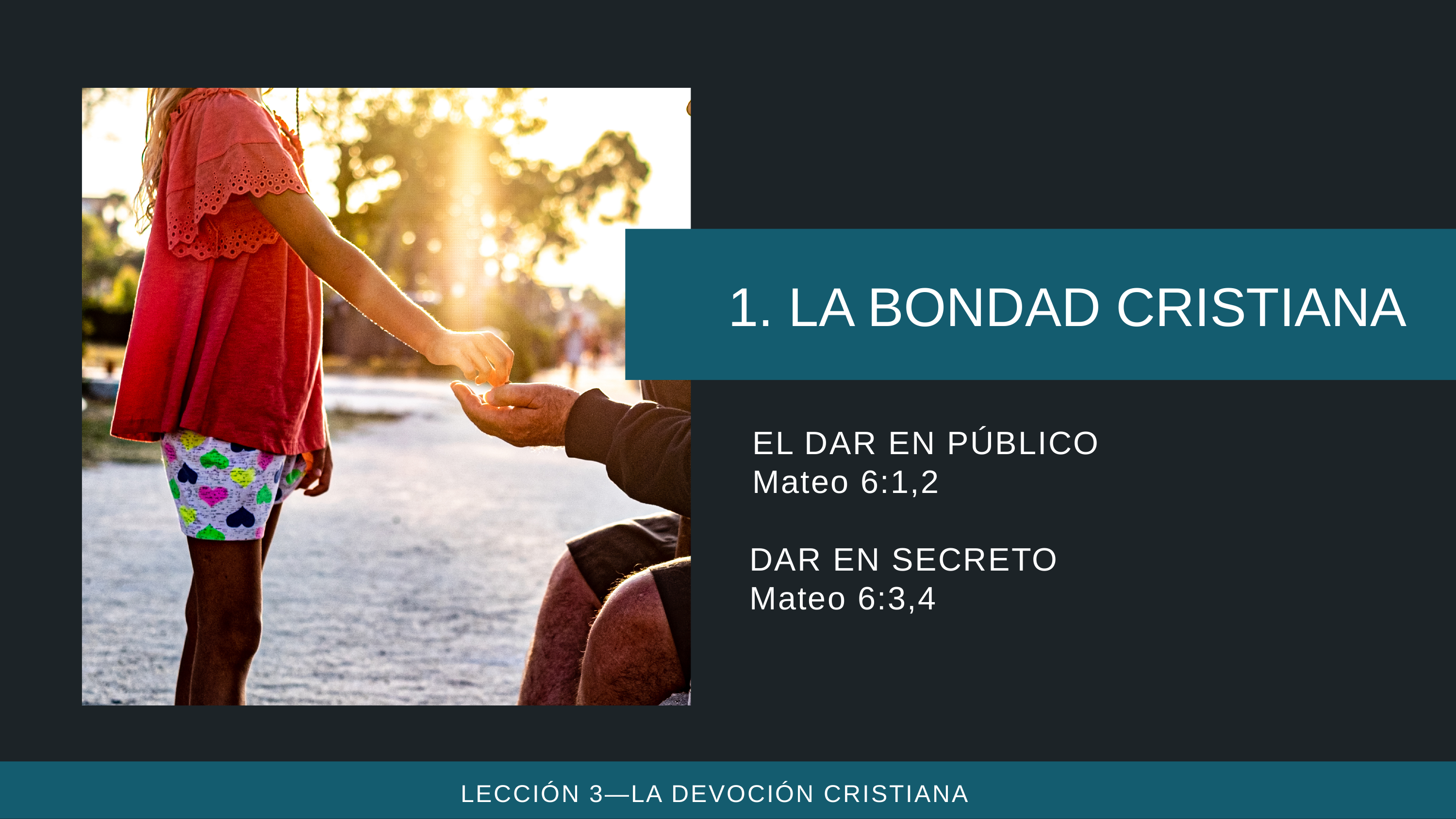

EL DAR EN PÚBLICO
Mateo 6:1,2
DAR EN SECRETO
Mateo 6:3,4